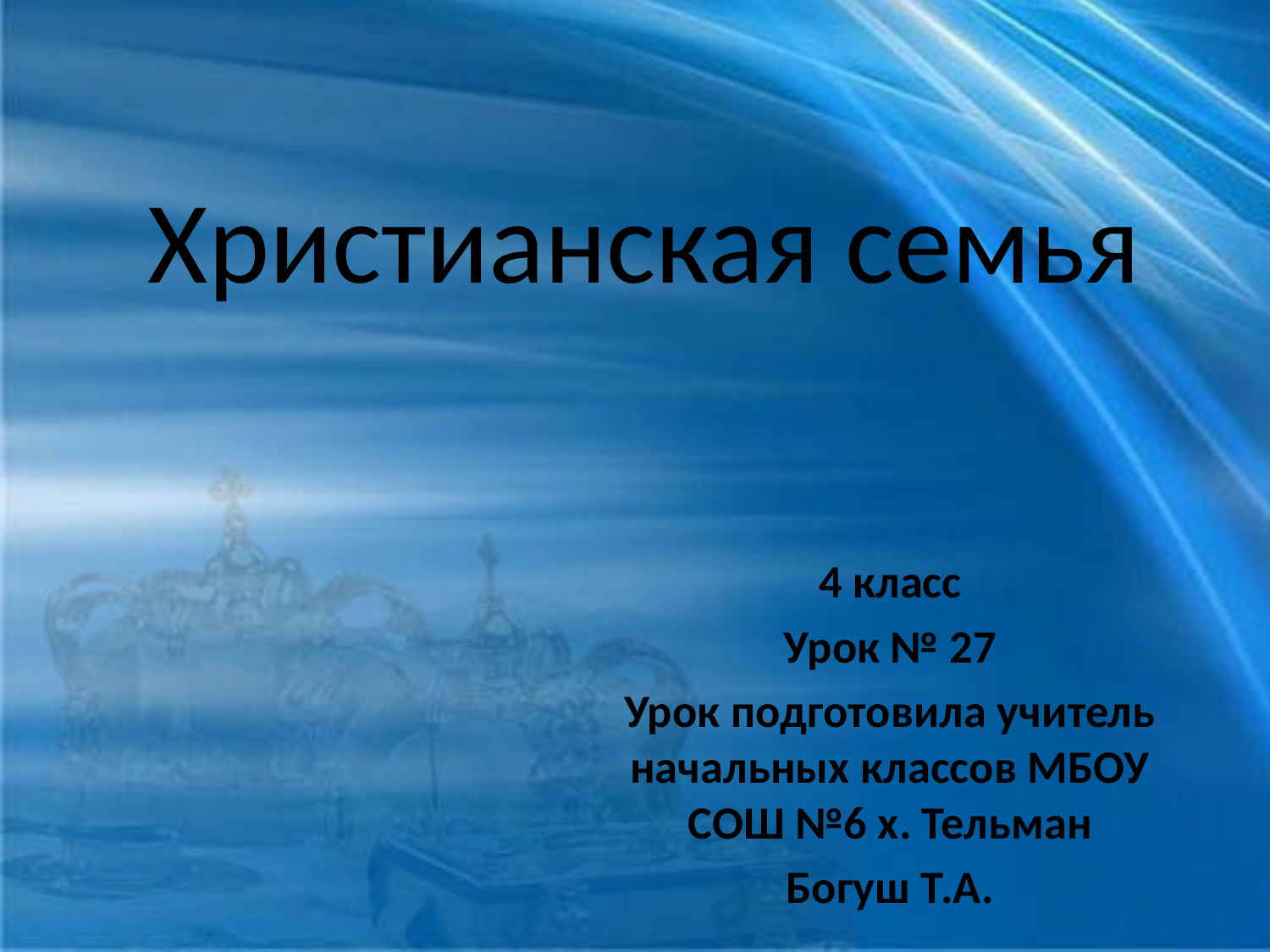

# Христианская семья
4 класс
Урок № 27
Урок подготовила учитель начальных классов МБОУ СОШ №6 х. Тельман
Богуш Т.А.